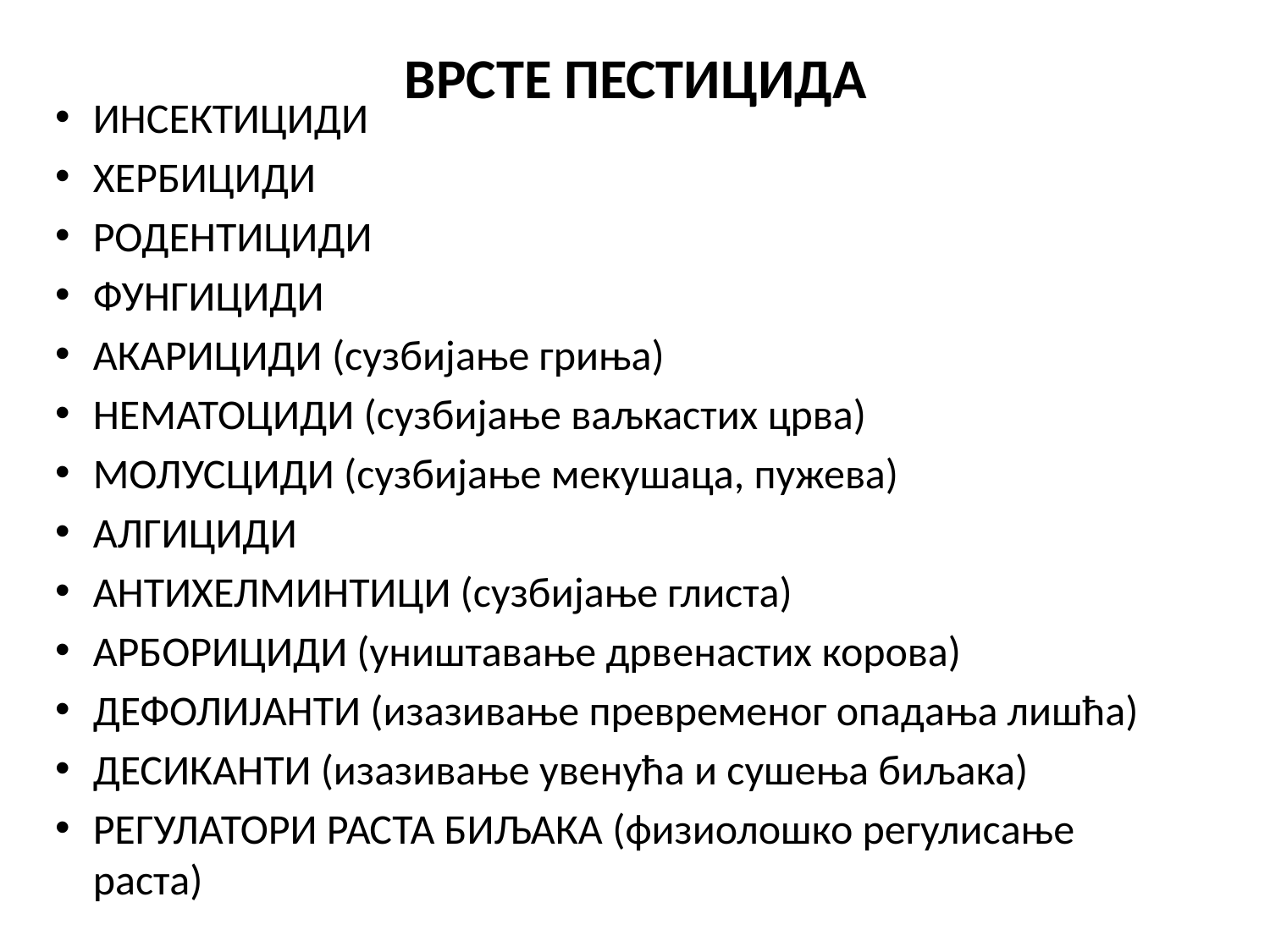

ВРСТЕ ПЕСТИЦИДА
ИНСЕКТИЦИДИ
ХЕРБИЦИДИ
РОДЕНТИЦИДИ
ФУНГИЦИДИ
АКАРИЦИДИ (сузбијање гриња)
НЕМАТОЦИДИ (сузбијање ваљкастих црва)
МОЛУСЦИДИ (сузбијање мекушаца, пужева)
АЛГИЦИДИ
АНТИХЕЛМИНТИЦИ (сузбијање глиста)
АРБОРИЦИДИ (уништавање дрвенастих корова)
ДЕФОЛИЈАНТИ (изазивање превременог опадања лишћа)
ДЕСИКАНТИ (изазивање увенућа и сушења биљака)
РЕГУЛАТОРИ РАСТА БИЉАКА (физиолошко регулисање раста)